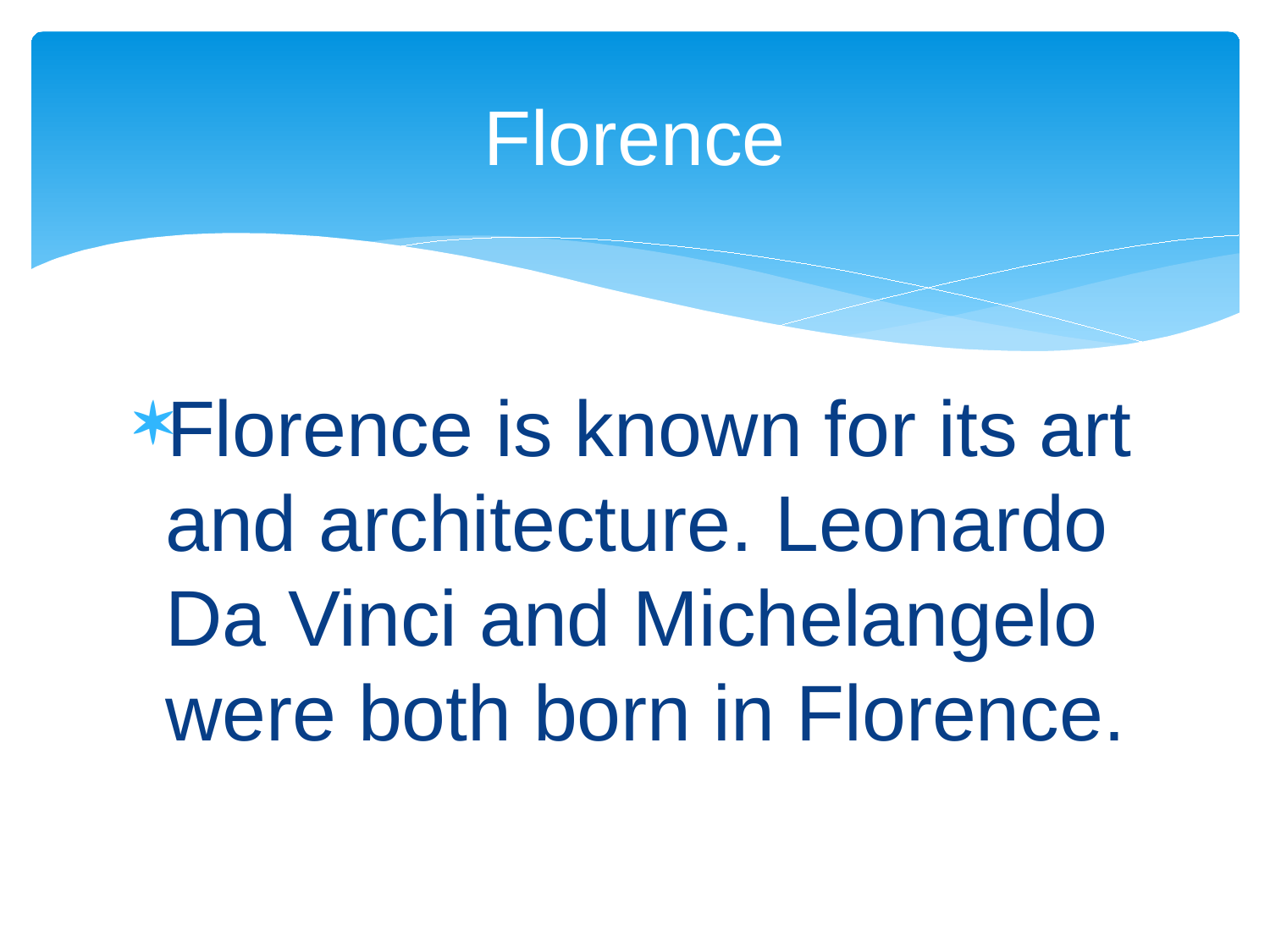

# Florence
Florence is known for its art and architecture. Leonardo Da Vinci and Michelangelo were both born in Florence.